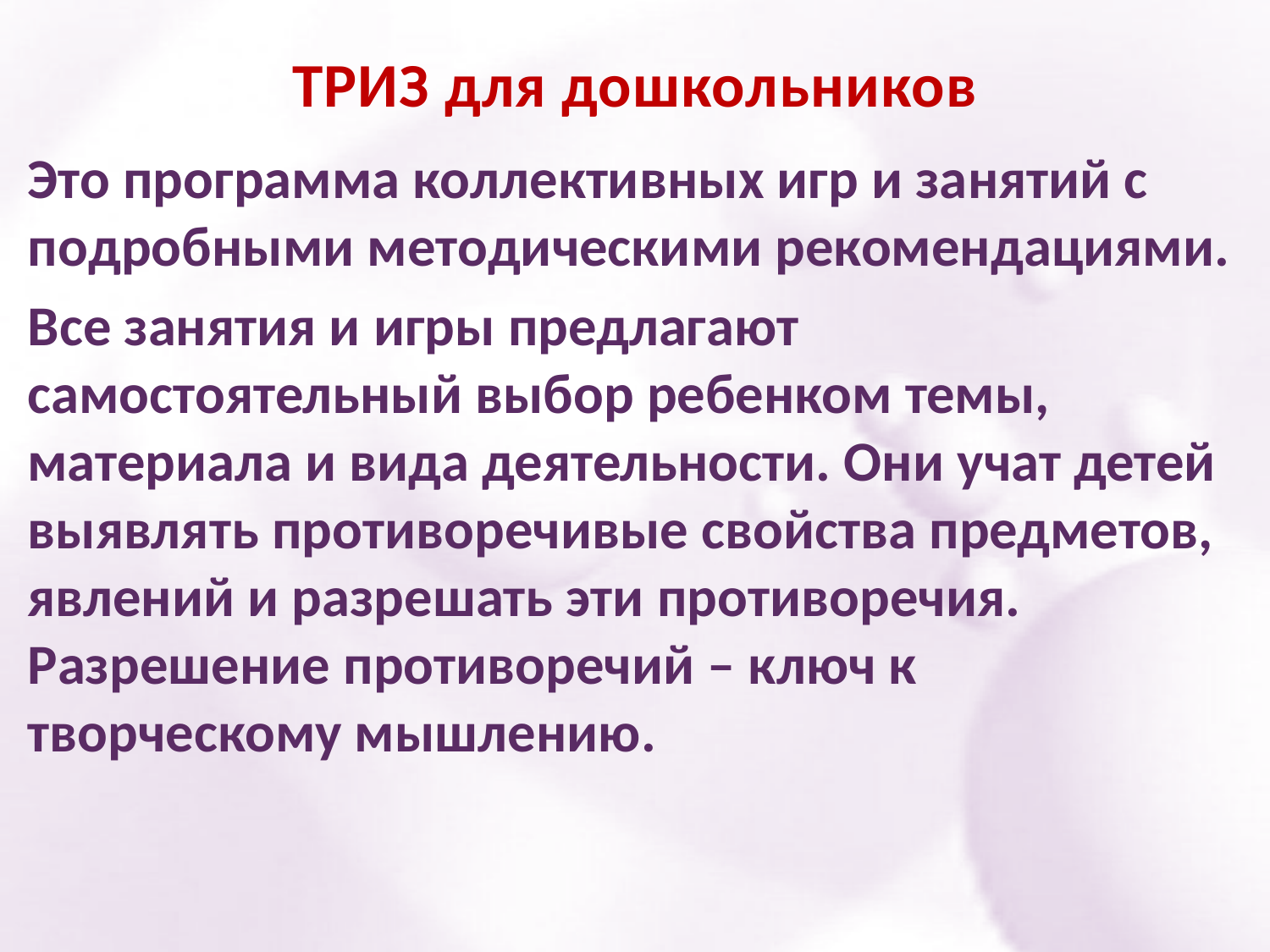

# ТРИЗ для дошкольников
Это программа коллективных игр и занятий с подробными методическими рекомендациями.
Все занятия и игры предлагают самостоятельный выбор ребенком темы, материала и вида деятельности. Они учат детей выявлять противоречивые свойства предметов, явлений и разрешать эти противоречия. Разрешение противоречий – ключ к творческому мышлению.